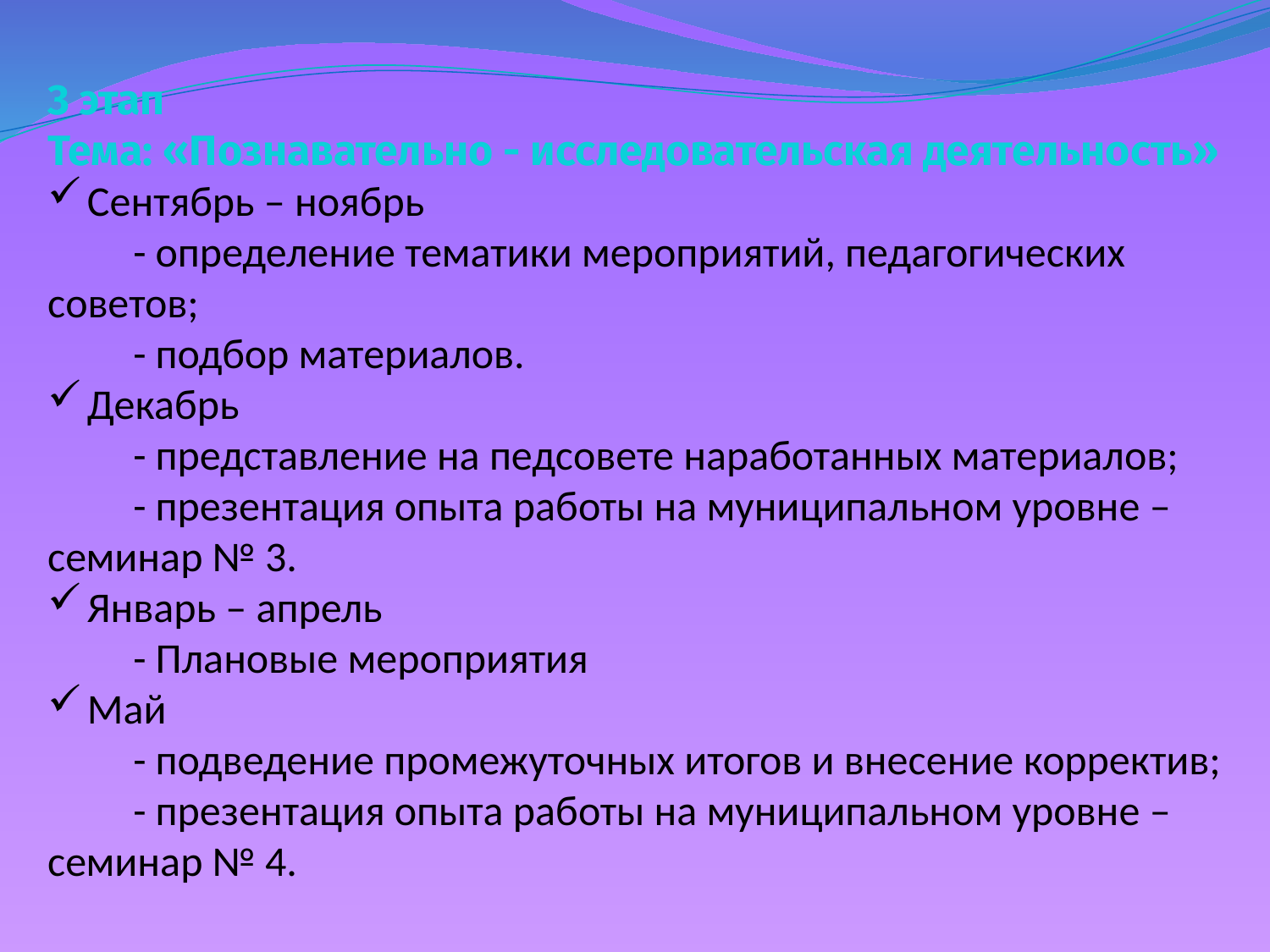

3 этап
Тема: «Познавательно - исследовательская деятельность»
Сентябрь – ноябрь
         - определение тематики мероприятий, педагогических 	советов;
         - подбор материалов.
Декабрь
         - представление на педсовете наработанных материалов;
         - презентация опыта работы на муниципальном уровне – 	семинар № 3.
Январь – апрель
         - Плановые мероприятия
Май
         - подведение промежуточных итогов и внесение корректив;
         - презентация опыта работы на муниципальном уровне – 	семинар № 4.